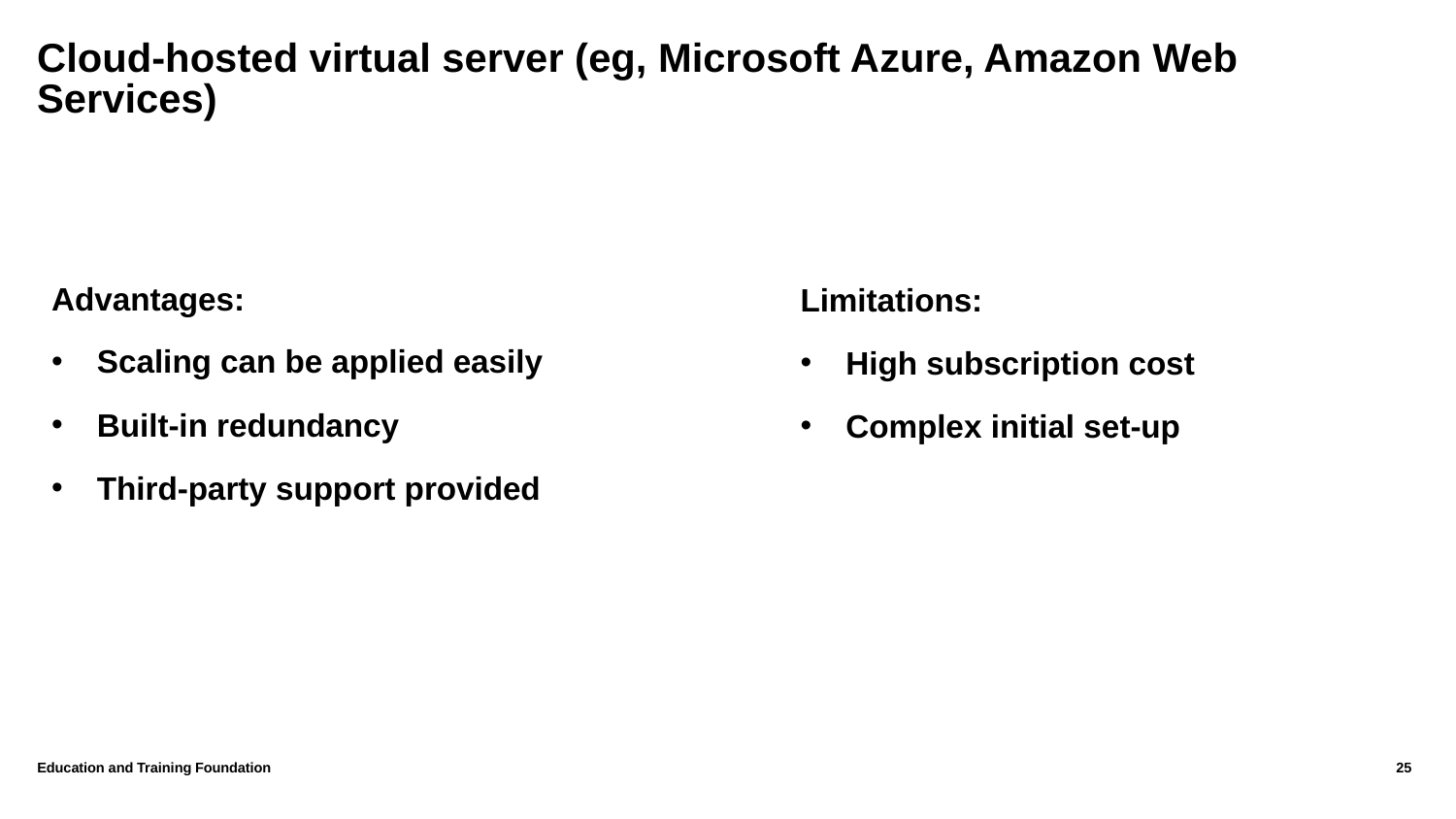

# Cloud-hosted virtual server (eg, Microsoft Azure, Amazon Web Services)
Advantages:
Scaling can be applied easily
Built-in redundancy
Third-party support provided

Limitations:
High subscription cost
Complex initial set-up

Education and Training Foundation
25